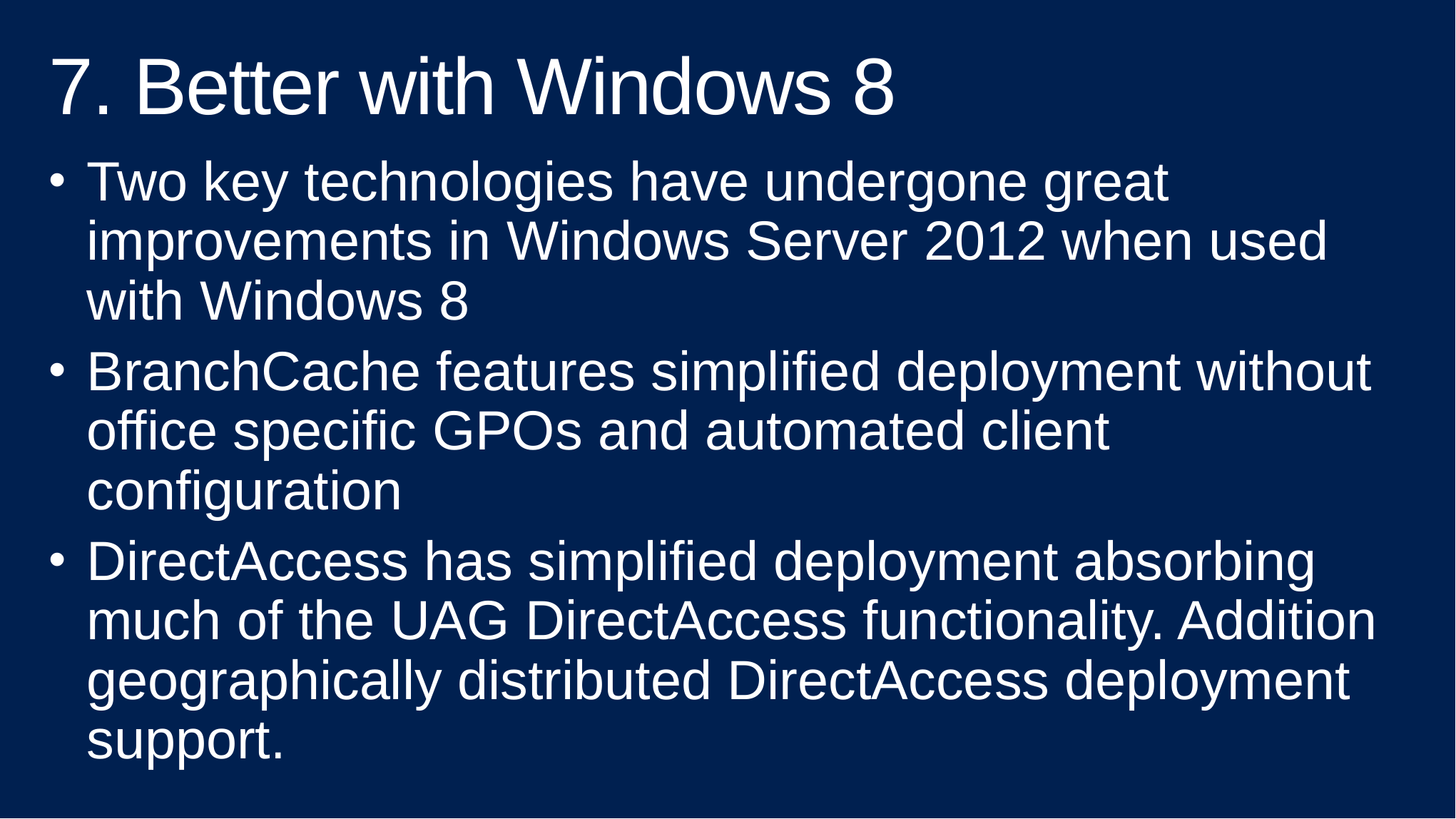

# 7. Better with Windows 8
Two key technologies have undergone great improvements in Windows Server 2012 when used with Windows 8
BranchCache features simplified deployment without office specific GPOs and automated client configuration
DirectAccess has simplified deployment absorbing much of the UAG DirectAccess functionality. Addition geographically distributed DirectAccess deployment support.